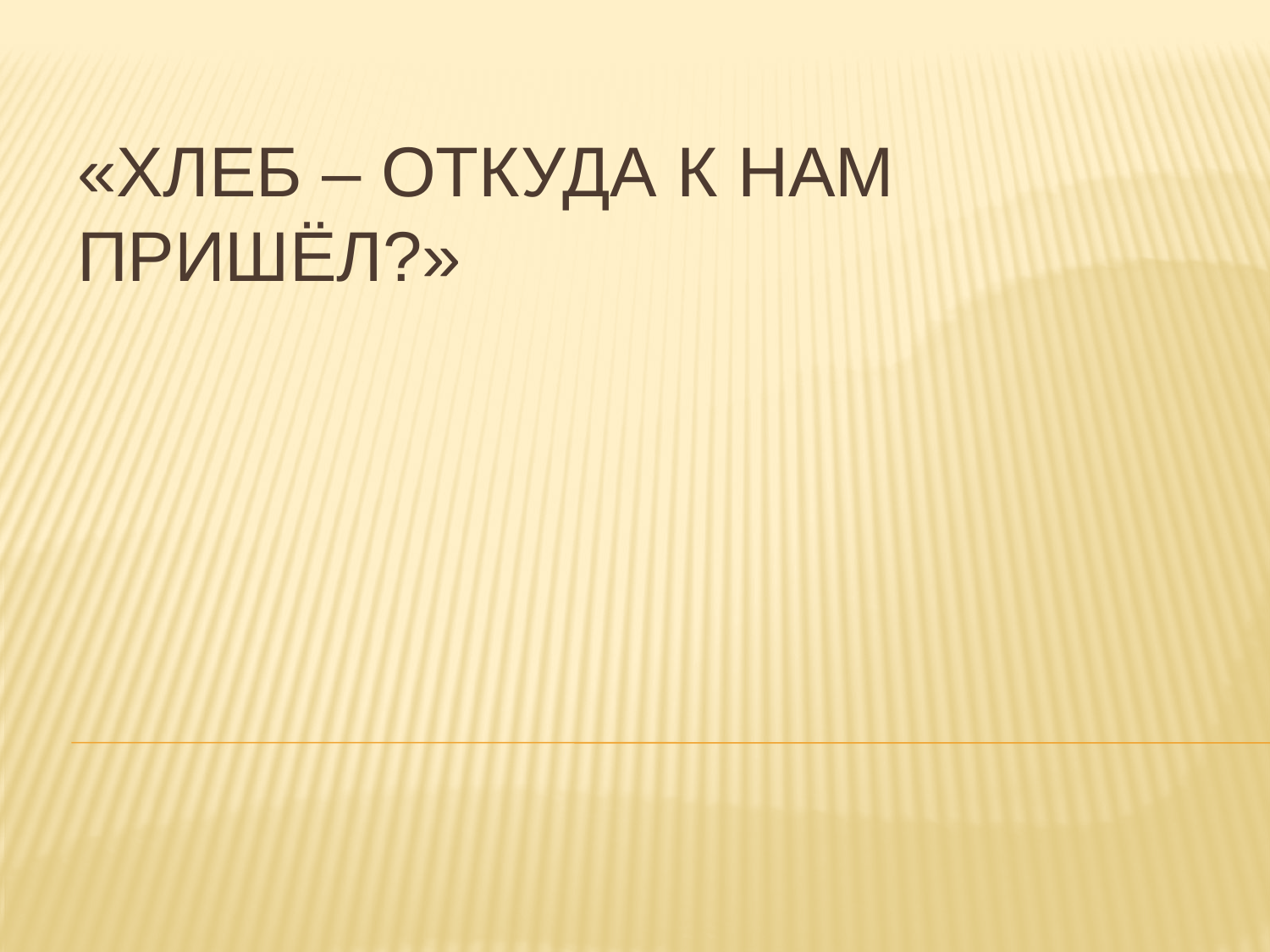

# «Хлеб – откуда к нам пришёл?»